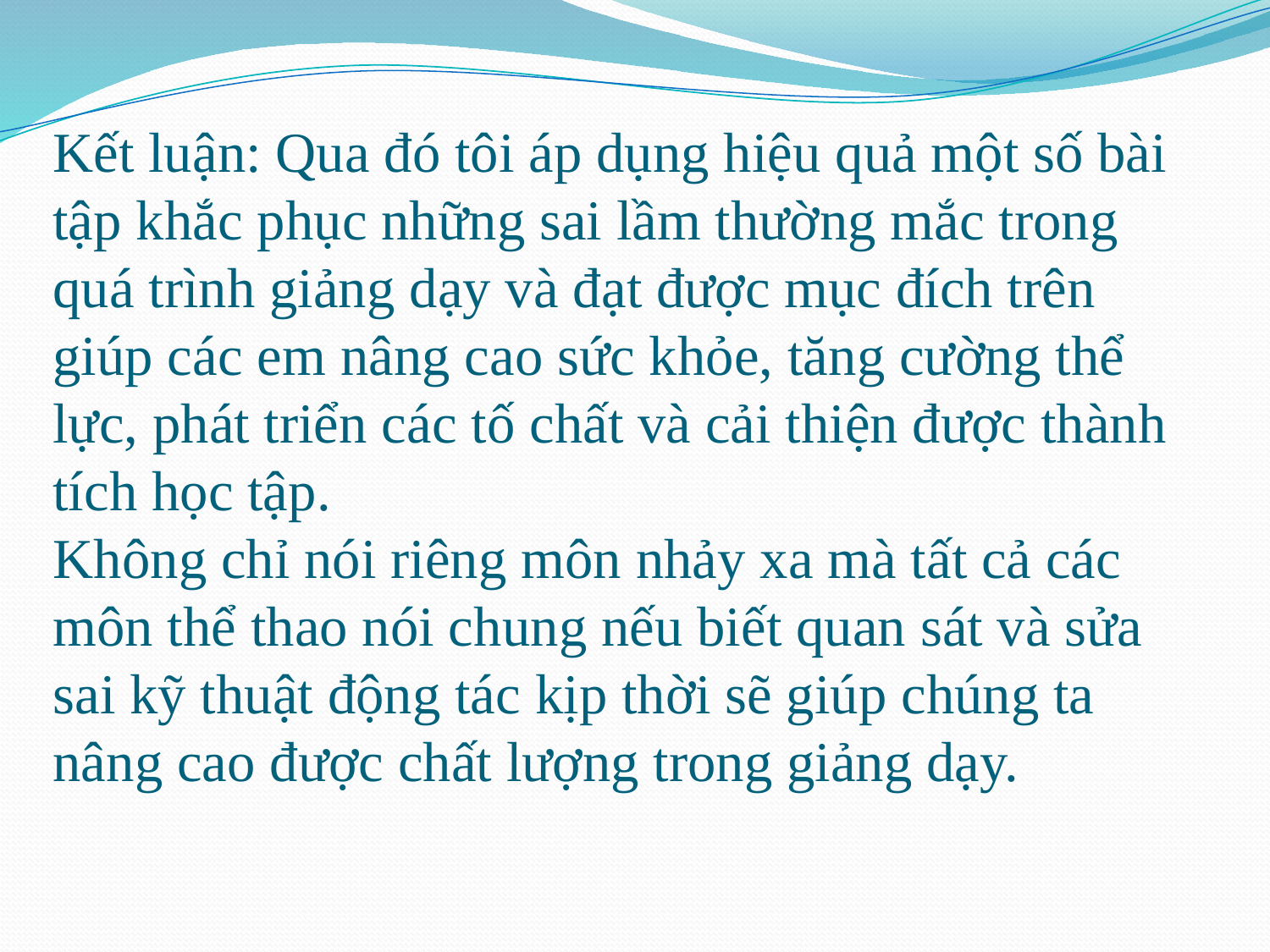

# Kết luận: Qua đó tôi áp dụng hiệu quả một số bài tập khắc phục những sai lầm thường mắc trong quá trình giảng dạy và đạt được mục đích trên giúp các em nâng cao sức khỏe, tăng cường thể lực, phát triển các tố chất và cải thiện được thành tích học tập. Không chỉ nói riêng môn nhảy xa mà tất cả các môn thể thao nói chung nếu biết quan sát và sửa sai kỹ thuật động tác kịp thời sẽ giúp chúng ta nâng cao được chất lượng trong giảng dạy.